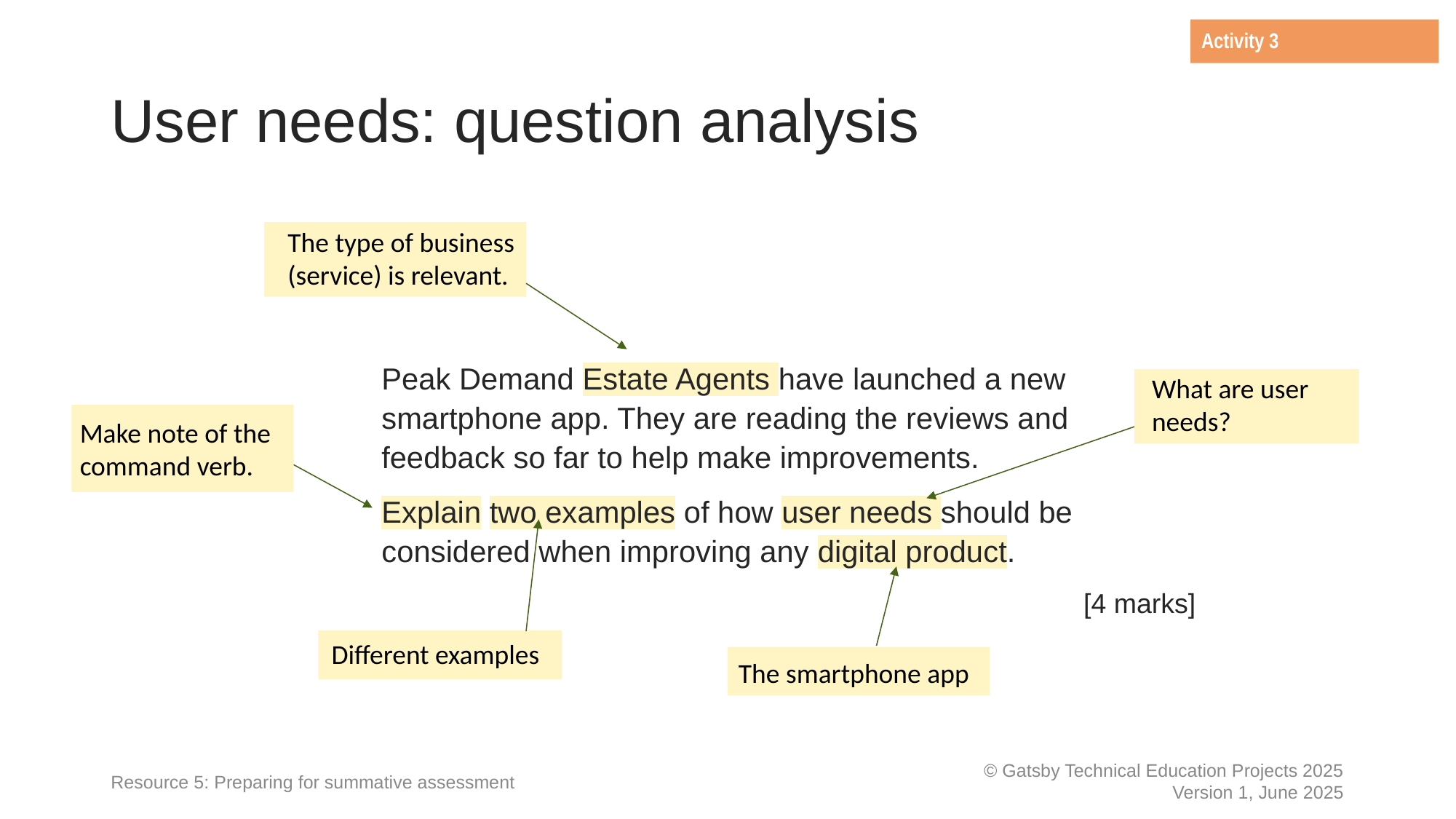

Activity 3
# User needs: question analysis
The type of business (service) is relevant.

Peak Demand Estate Agents have launched a new smartphone app. They are reading the reviews and feedback so far to help make improvements.
Explain two examples of how user needs should be considered when improving any digital product.
         			[4 marks]
What are user needs?

Make note of the
command verb.

Different examples

The smartphone app
Resource 5: Preparing for summative assessment